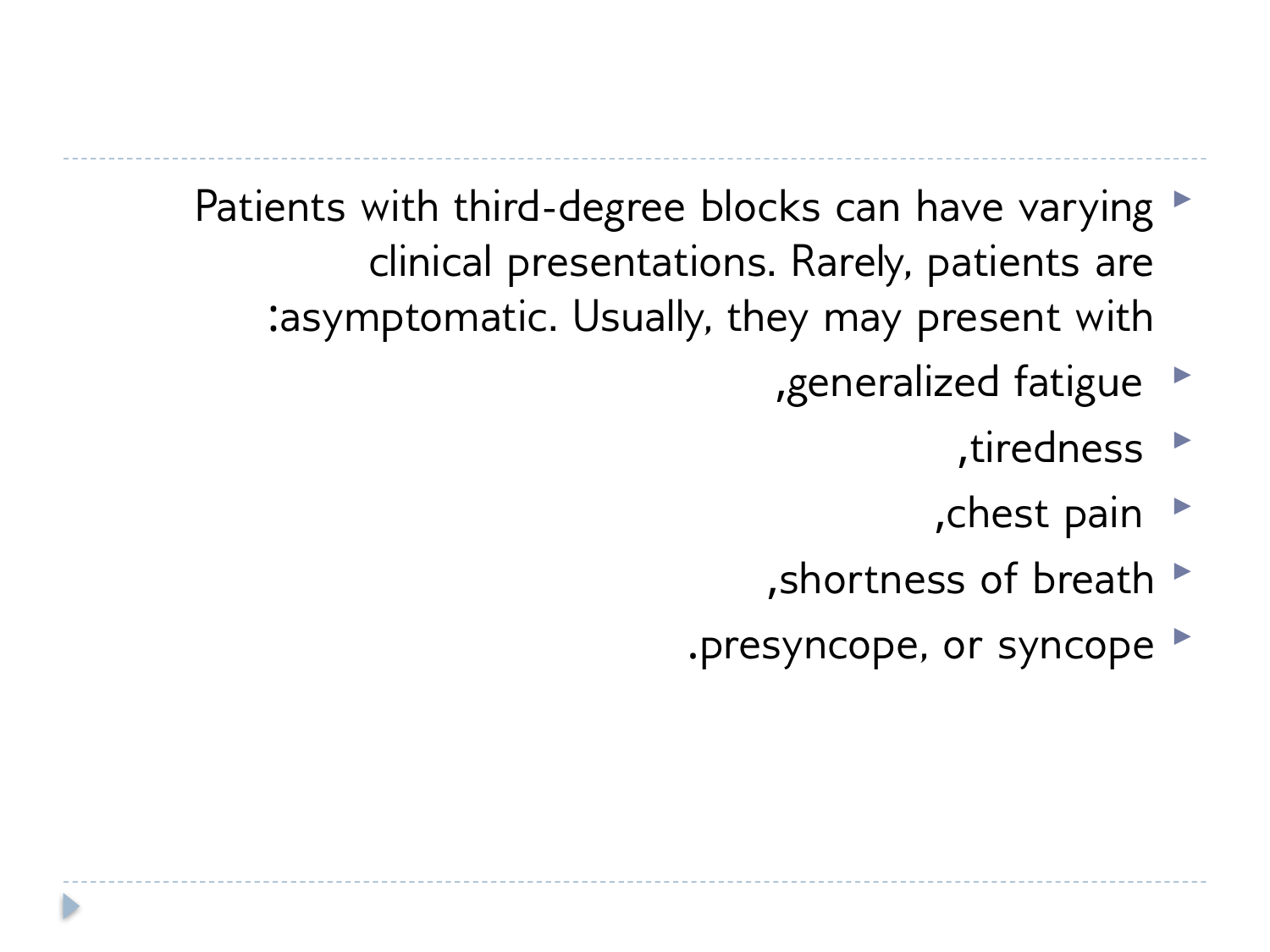

#
Patients with third-degree blocks can have varying clinical presentations. Rarely, patients are asymptomatic. Usually, they may present with:
 generalized fatigue,
 tiredness,
 chest pain,
shortness of breath,
presyncope, or syncope.